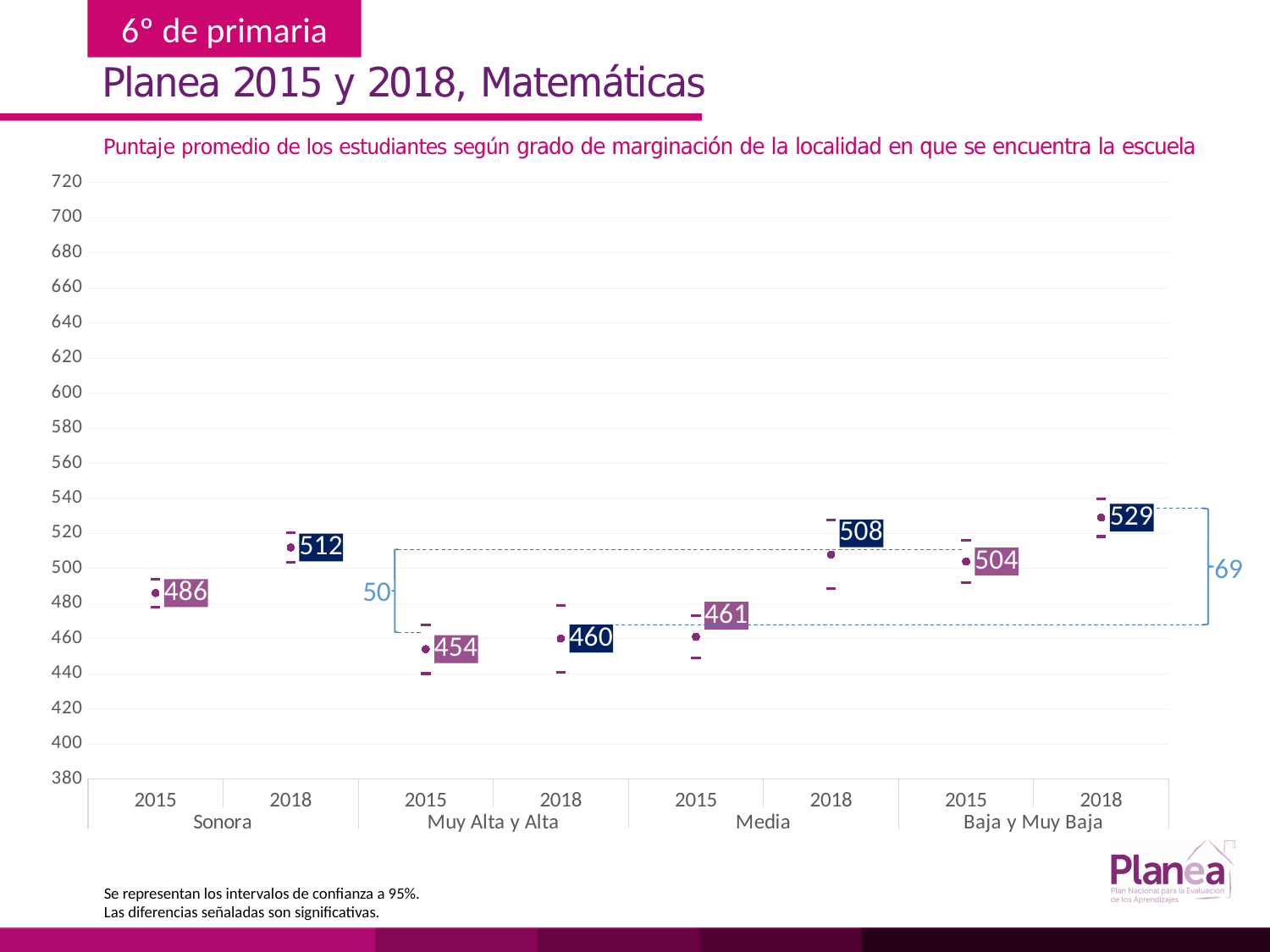

Planea 2015 y 2018, Matemáticas

Puntaje promedio de los estudiantes según grado de marginación de la localidad en que se encuentra la escuela

### Chart

| Category |  |  |  |
|---|---|---|---|
| 2015 | 478.04 | 493.96 | 486.0 |
| 2018 | 503.443 | 520.557 | 512.0 |
| 2015 | 440.07 | 467.93 | 454.0 |
| 2018 | 440.896 | 479.104 | 460.0 |
| 2015 | 448.861 | 473.139 | 461.0 |
| 2018 | 488.498 | 527.502 | 508.0 |
| 2015 | 491.861 | 516.139 | 504.0 |
| 2018 | 518.254 | 539.746 | 529.0 |
69

50
Se representan los intervalos de confianza a 95%.
Las diferencias señaladas son significativas.